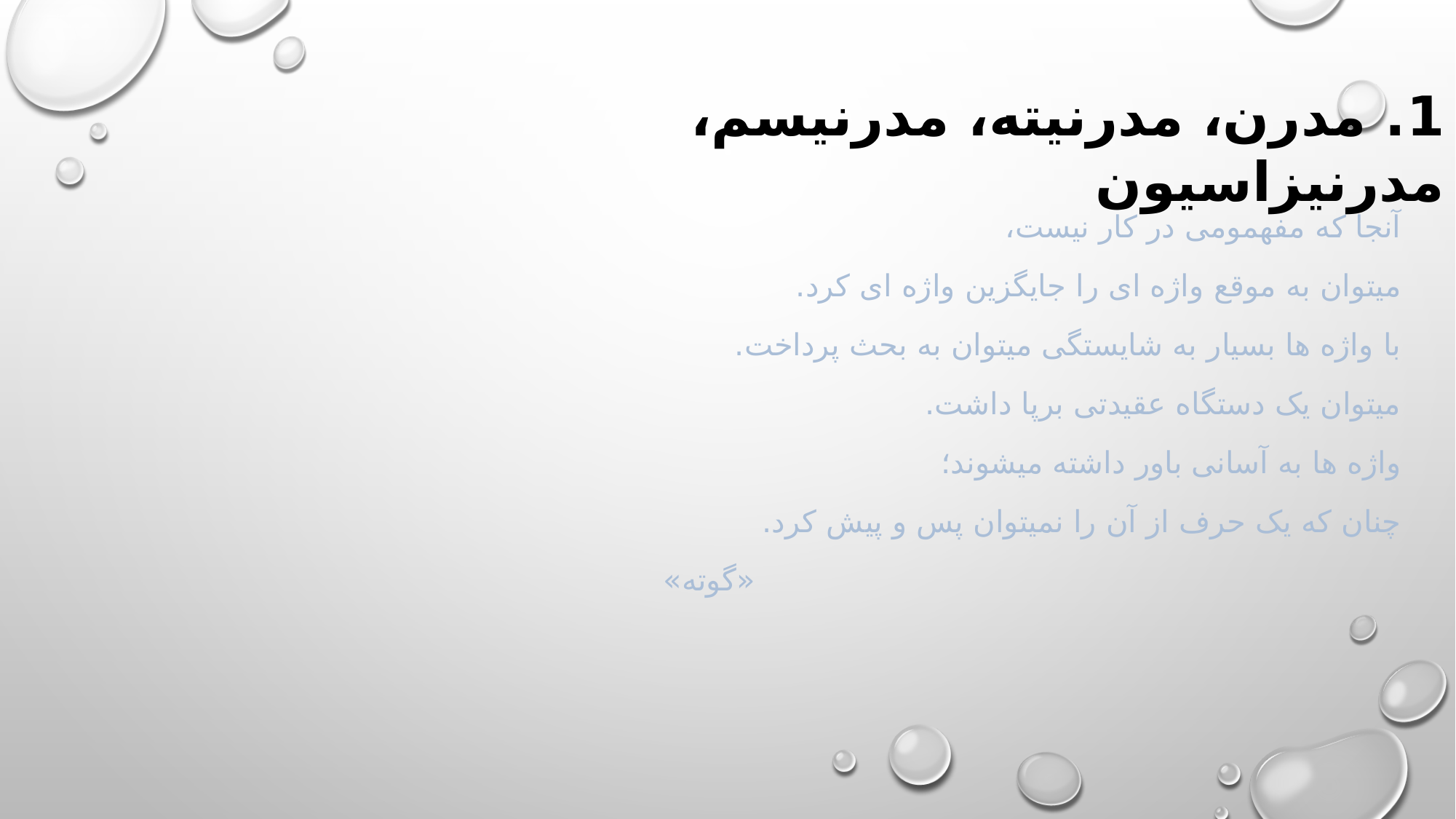

1. مدرن، مدرنیته، مدرنیسم، مدرنیزاسیون
آنجا که مفهمومی در کار نیست،
میتوان به موقع واژه ای را جایگزین واژه ای کرد.
با واژه ها بسیار به شایستگی میتوان به بحث پرداخت.
میتوان یک دستگاه عقیدتی برپا داشت.
واژه ها به آسانی باور داشته میشوند؛
چنان که یک حرف از آن را نمیتوان پس و پیش کرد.
                                                                   «گوته»